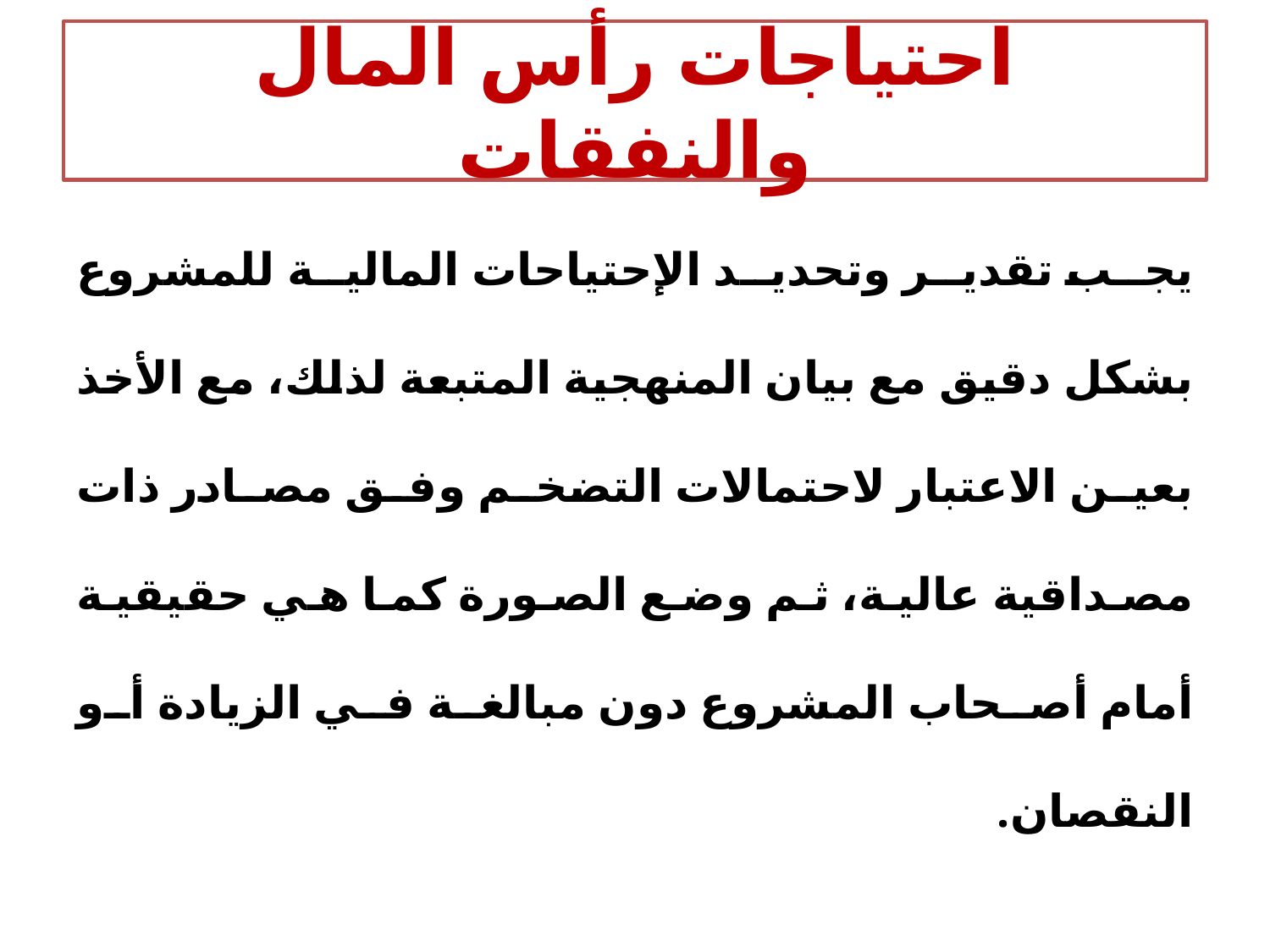

# احتياجات رأس المال والنفقات
يجب تقدير وتحديد الإحتياحات المالية للمشروع بشكل دقيق مع بيان المنهجية المتبعة لذلك، مع الأخذ بعين الاعتبار لاحتمالات التضخم وفق مصادر ذات مصداقية عالية، ثم وضع الصورة كما هي حقيقية أمام أصحاب المشروع دون مبالغة في الزيادة أو النقصان.